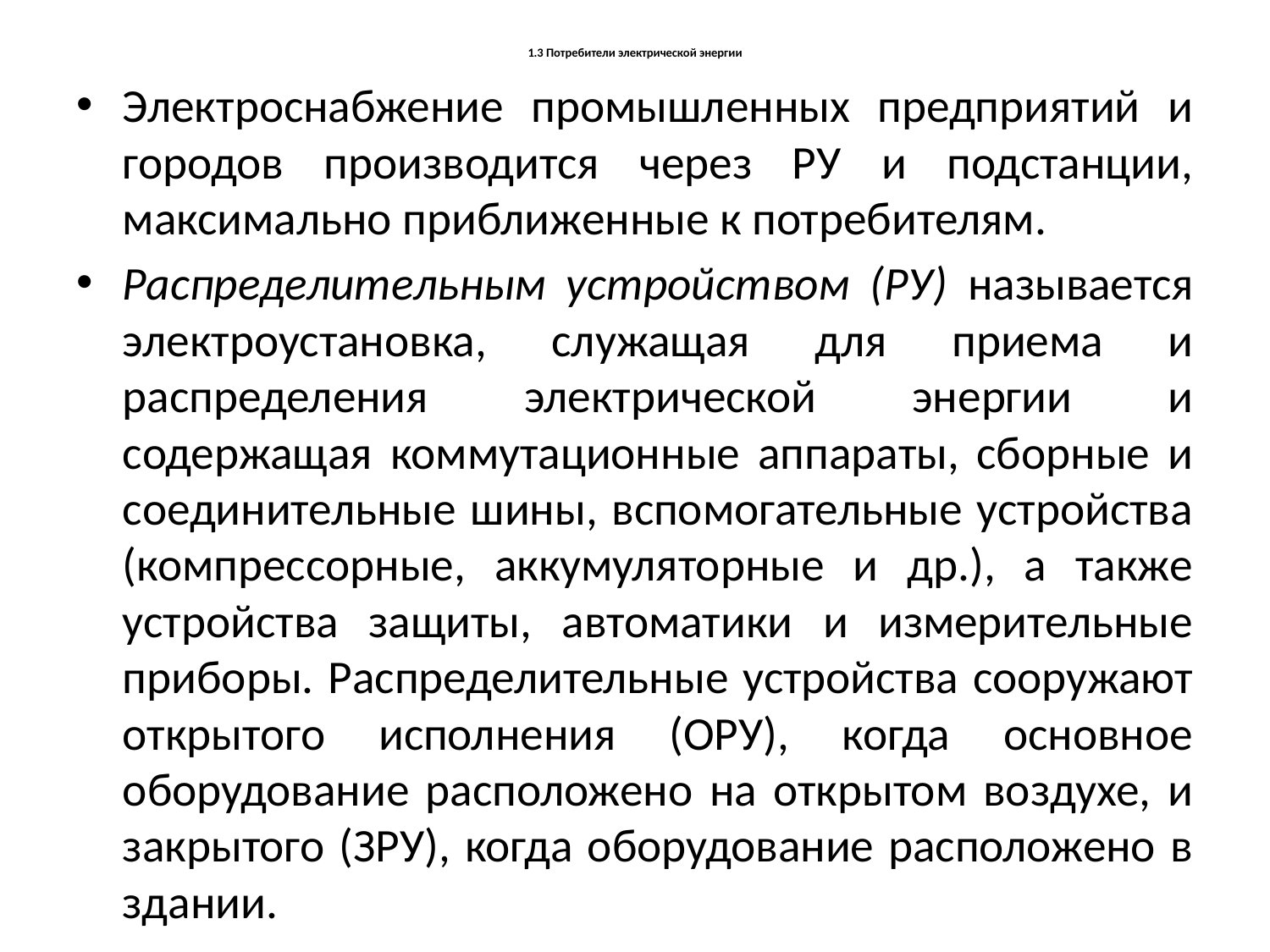

# 1.3 Потребители электрической энергии
Электроснабжение промышленных предприятий и городов производится через РУ и подстанции, максимально приближенные к потребителям.
Распределительным устройством (РУ) называется электроустановка, служащая для приема и распределения электрической энергии и содержащая коммутационные аппараты, сборные и соединительные шины, вспомогательные устройства (компрессорные, аккумуляторные и др.), а также устройства защиты, автоматики и измерительные приборы. Распределительные устройства сооружают открытого исполнения (ОРУ), когда основное оборудование расположено на открытом воздухе, и закрытого (ЗРУ), когда оборудование расположено в здании.